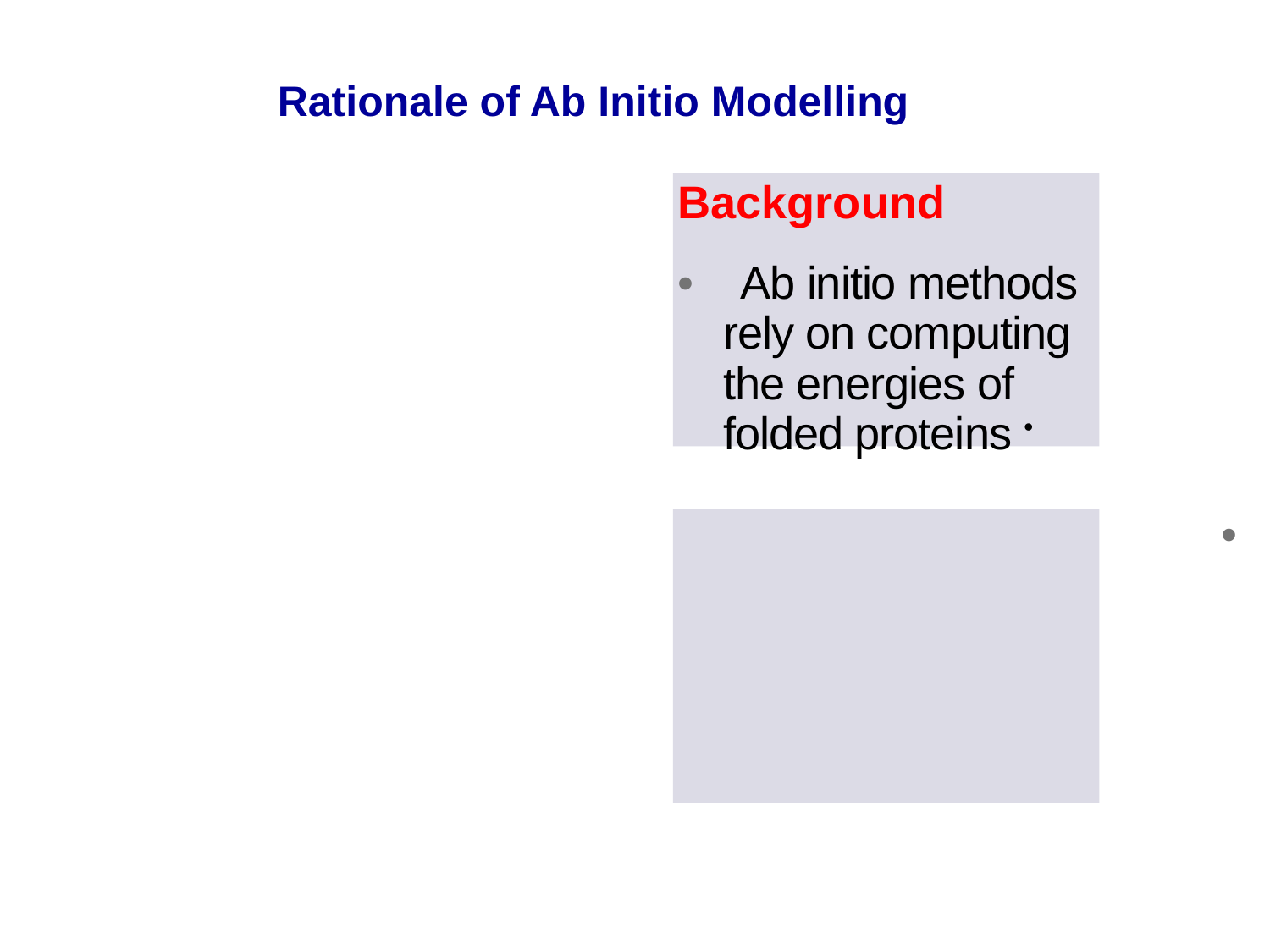

Rationale of Ab Initio Modelling
Background
•    Ab initio methods rely on computing the energies of folded proteins •
•    The protein structures with the lowest energy are declared as plausible predictions